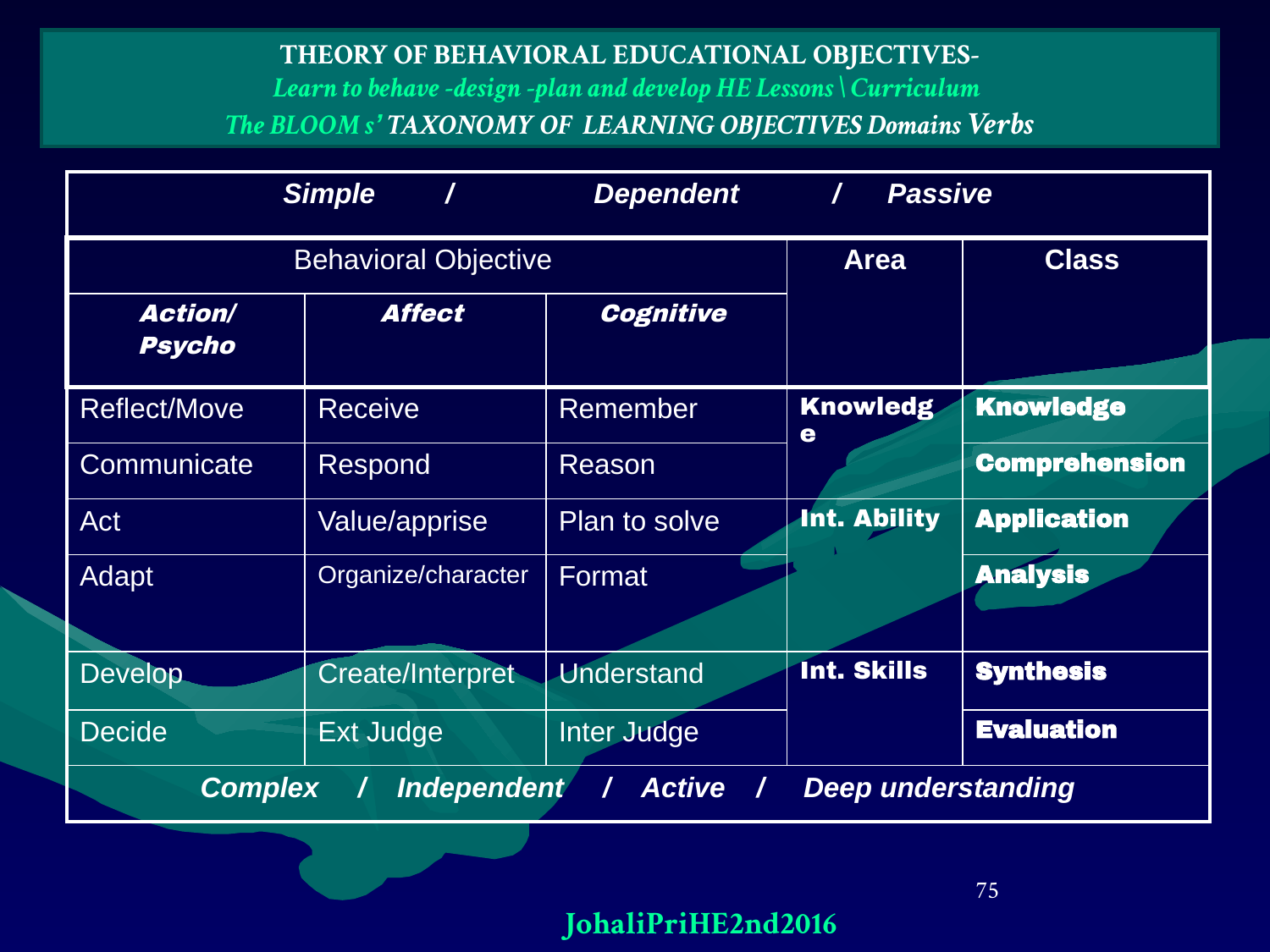

# THEORY OF BEHAVIORAL EDUCATIONAL OBJECTIVES- Learn to behave -design -plan and develop HE Lessons \ Curriculum The BLOOM s’ TAXONOMY OF  LEARNING OBJECTIVES Domains Verbs
| Simple / Dependent / Passive |  |  |  |  |
| --- | --- | --- | --- | --- |
| Behavioral Objective |  |  | Area | Class |
| Action/ Psycho | Affect | Cognitive |  |  |
| Reflect/Move | Receive | Remember | Knowledge | Knowledge |
| Communicate | Respond | Reason |  | Comprehension |
| Act | Value/apprise | Plan to solve | Int. Ability | Application |
| Adapt | Organize/character | Format |  | Analysis |
| Develop | Create/Interpret | Understand | Int. Skills | Synthesis |
| Decide | Ext Judge | Inter Judge |  | Evaluation |
| Complex / Independent / Active / Deep understanding |  |  |  |  |
75
JohaliPriHE2nd2016